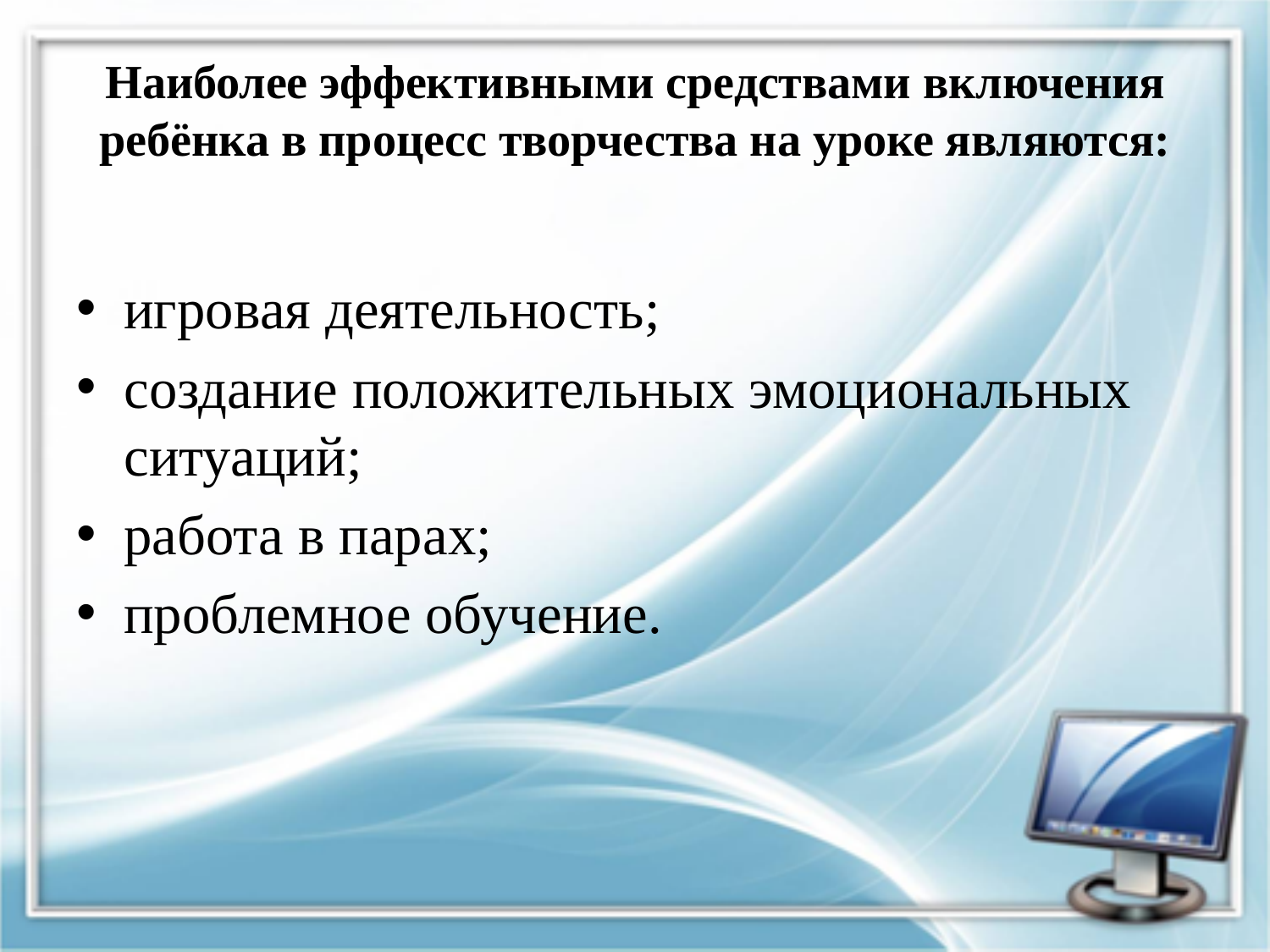

# Наиболее эффективными средствами включения ребёнка в процесс творчества на уроке являются:
игровая деятельность;
создание положительных эмоциональных ситуаций;
работа в парах;
проблемное обучение.